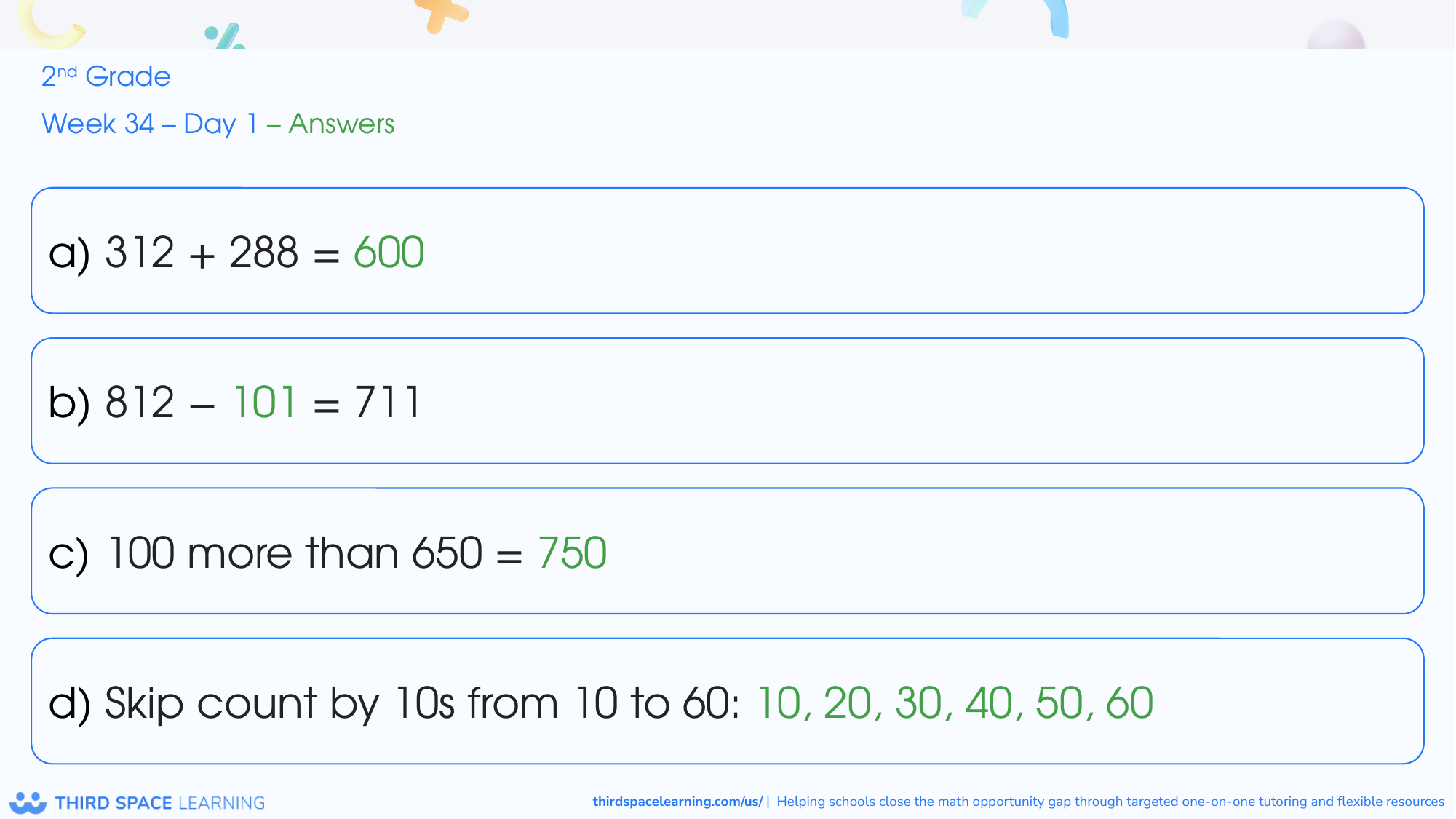

2nd Grade
Week 34 – Day 1 – Answers
312 + 288 = 600
812 − 101 = 711
100 more than 650 = 750
Skip count by 10s from 10 to 60: 10, 20, 30, 40, 50, 60